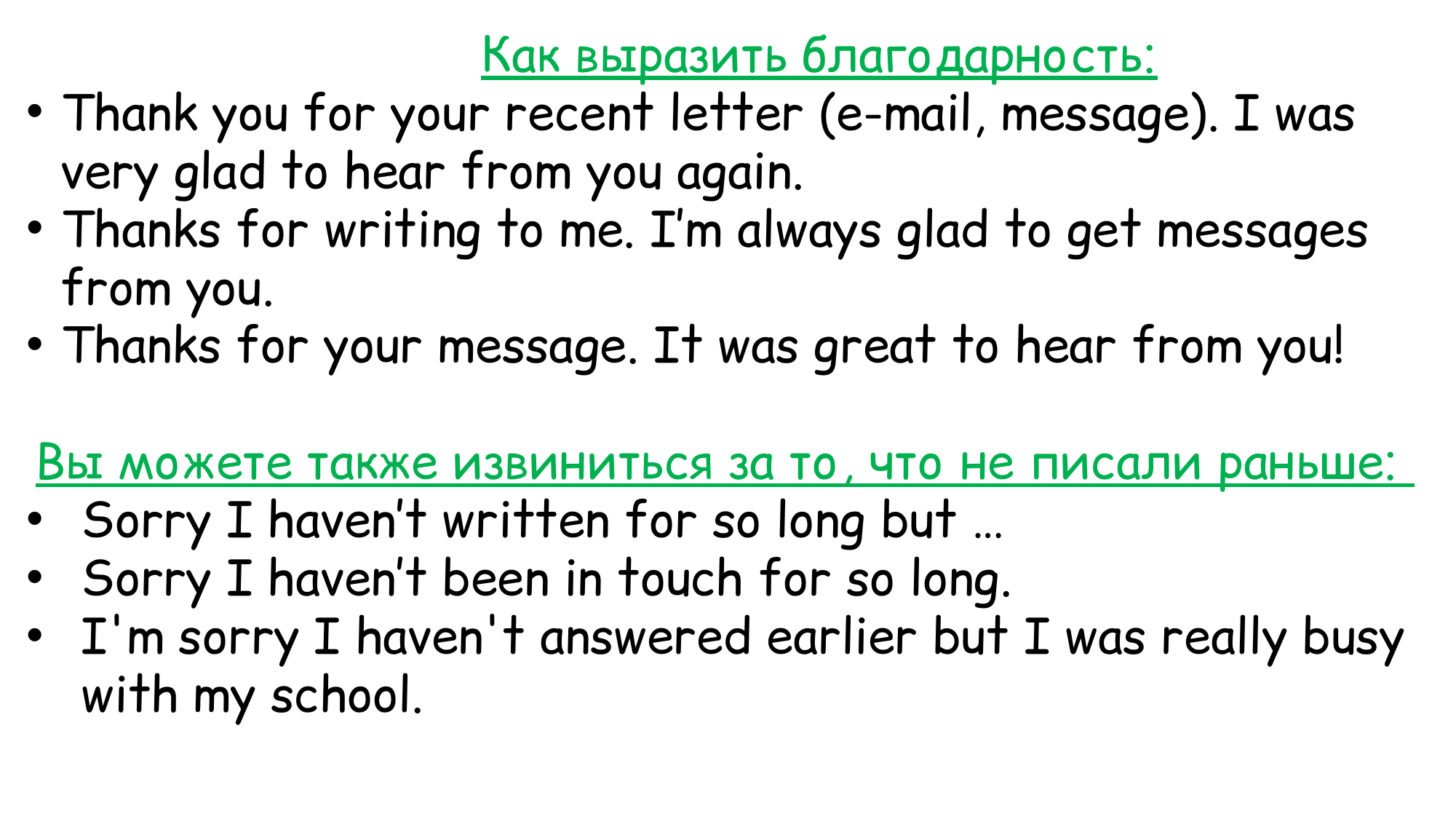

Как выразить благодарность:
Thank you for your recent letter (e-mail, message). I was very glad to hear from you again.
Thanks for writing to me. I’m always glad to get messages from you.
Thanks for your message. It was great to hear from you!

Вы можете также извиниться за то, что не писали раньше:
Sorry I haven’t written for so long but …
Sorry I haven’t been in touch for so long.
I'm sorry I haven't answered earlier but I was really busy with my school.